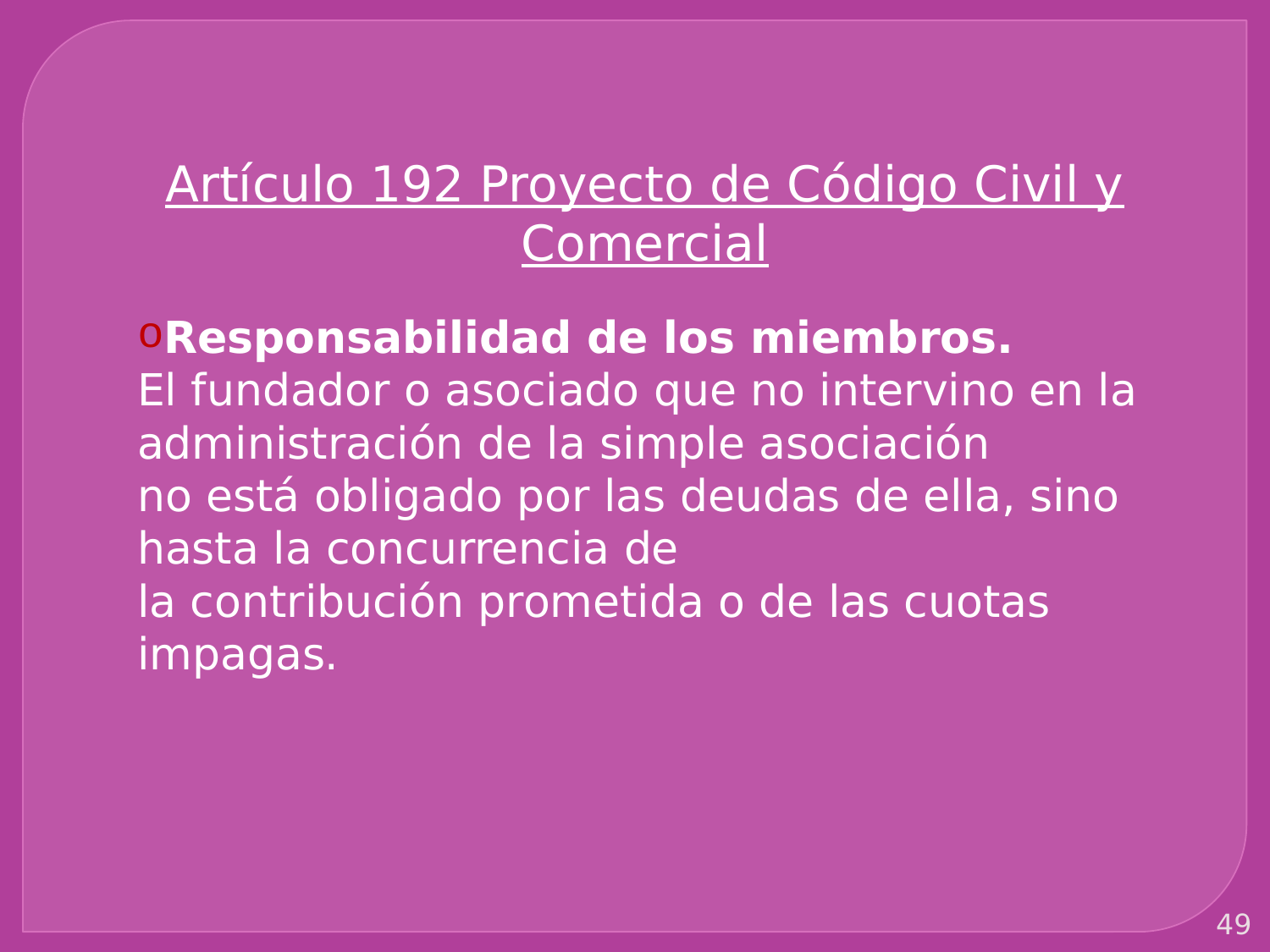

Artículo 192 Proyecto de Código Civil y Comercial

Responsabilidad de los miembros.
El fundador o asociado que no intervino en la administración de la simple asociación
no está obligado por las deudas de ella, sino hasta la concurrencia de
la contribución prometida o de las cuotas impagas.
49